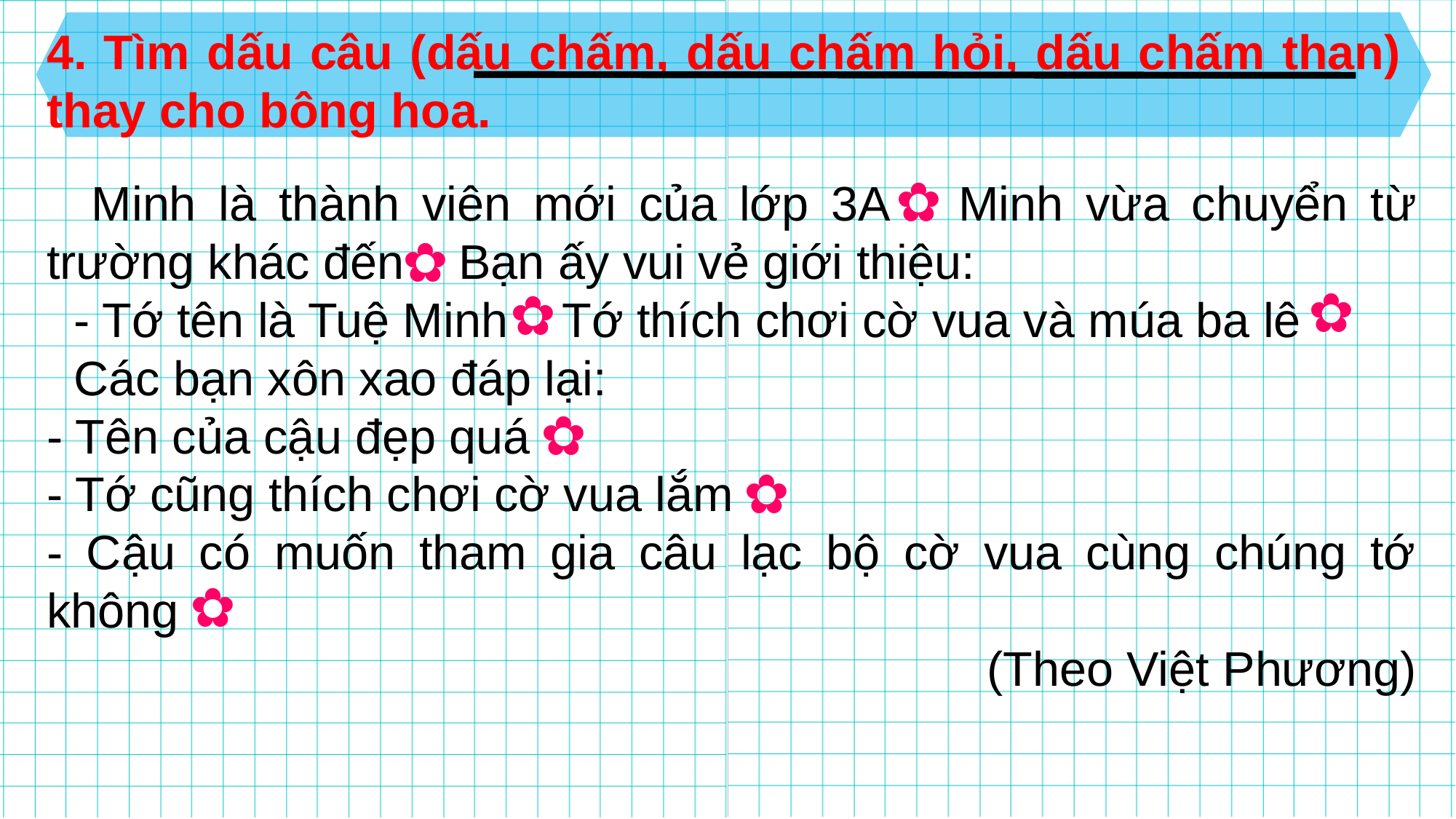

4. Tìm dấu câu (dấu chấm, dấu chấm hỏi, dấu chấm than) thay cho bông hoa.
✿
  Minh là thành viên mới của lớp 3A   Minh vừa chuyển từ trường khác đến    Bạn ấy vui vẻ giới thiệu:
  - Tớ tên là Tuệ Minh    Tớ thích chơi cờ vua và múa ba lê
  Các bạn xôn xao đáp lại:
- Tên của cậu đẹp quá
- Tớ cũng thích chơi cờ vua lắm
- Cậu có muốn tham gia câu lạc bộ cờ vua cùng chúng tớ không
(Theo Việt Phương)
✿
✿
✿
✿
✿
✿